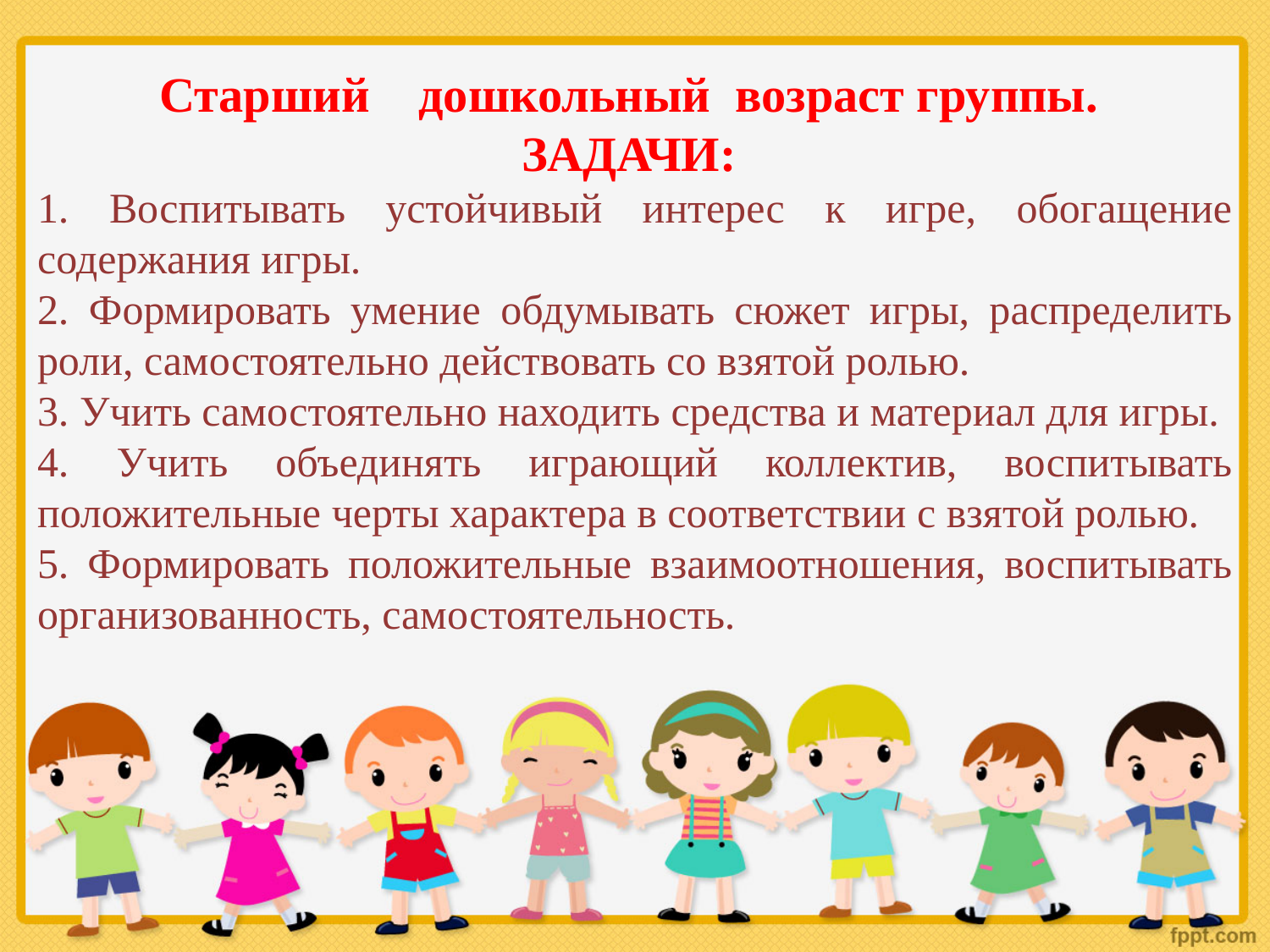

Старший    дошкольный  возраст группы. 
ЗАДАЧИ:
1. Воспитывать устойчивый интерес к игре, обогащение содержания игры.
2. Формировать умение обдумывать сюжет игры, распределить роли, самостоятельно действовать со взятой ролью.
3. Учить самостоятельно находить средства и материал для игры.
4. Учить объединять играющий коллектив, воспитывать положительные черты характера в соответствии с взятой ролью.
5. Формировать положительные взаимоотношения, воспитывать организованность, самостоятельность.